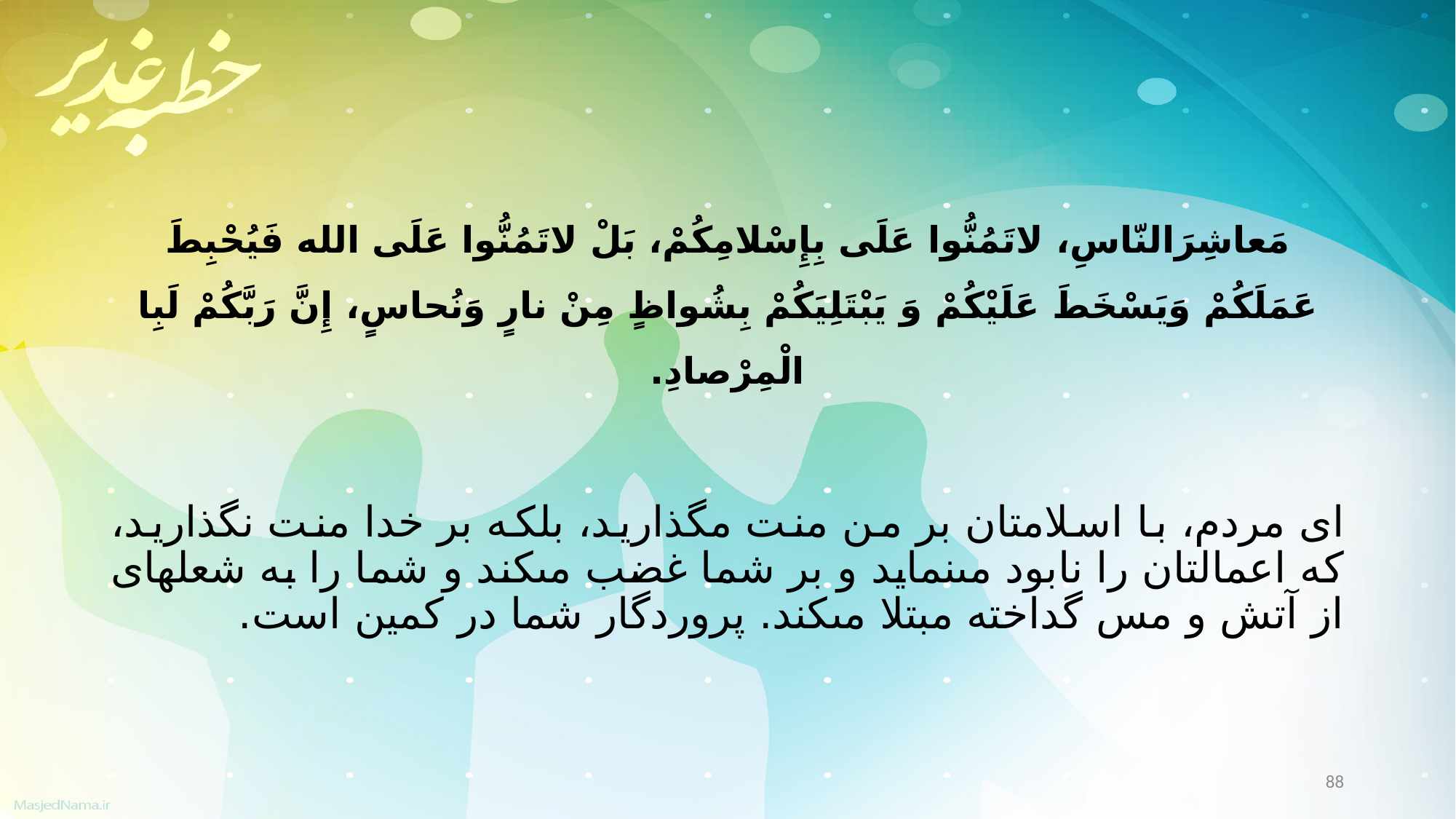

مَعاشِرَالنّاسِ، لاتَمُنُّوا عَلَی بِإِسْلامِکُمْ، بَلْ لاتَمُنُّوا عَلَی الله فَیُحْبِطَ عَمَلَکُمْ وَیَسْخَطَ عَلَیْکُمْ وَ یَبْتَلِیَکُمْ بِشُواظٍ مِنْ نارٍ وَنُحاسٍ، إِنَّ رَبَّکُمْ لَبِا الْمِرْصادِ.
اى مردم، با اسلامتان بر من منت مگذارید، بلکه بر خدا منت نگذارید، که اعمالتان را نابود مى‏نماید و بر شما غضب مى‏کند و شما را به شعله‏اى از آتش و مس گداخته مبتلا مى‏کند. پروردگار شما در کمین است.
88